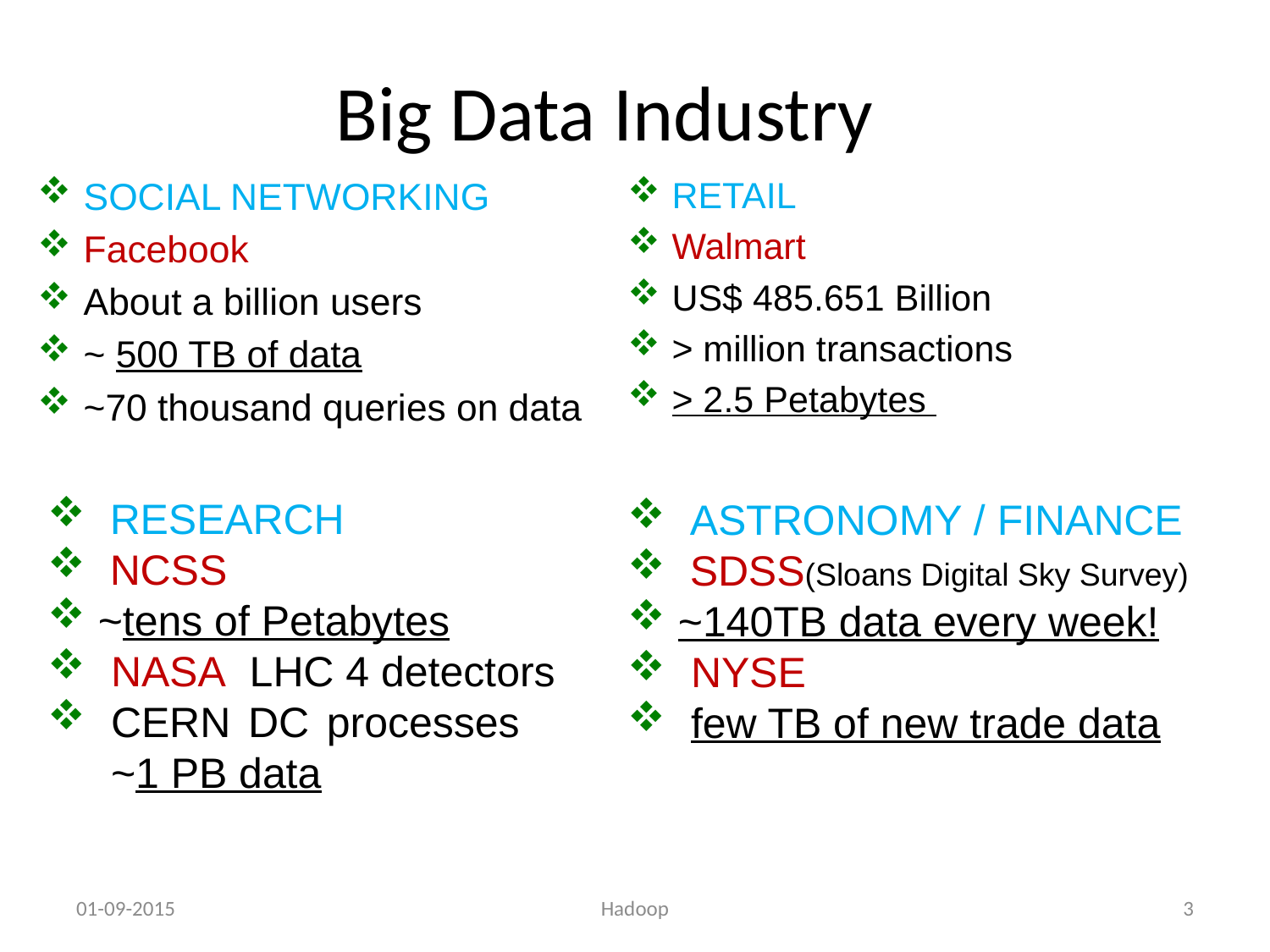

# Big Data Industry
SOCIAL NETWORKING
Facebook
About a billion users
~ 500 TB of data
~70 thousand queries on data

RETAIL
Walmart
US$ 485.651 Billion
> million transactions
> 2.5 Petabytes
  RESEARCH
  NCSS
 ~tens of Petabytes
NASA  LHC 4 detectors
CERN DC processes    ~1 PB data
  ASTRONOMY / FINANCE
  SDSS(Sloans Digital Sky Survey)
 ~140TB data every week!
NYSE
few TB of new trade data
01-09-2015
Hadoop
3